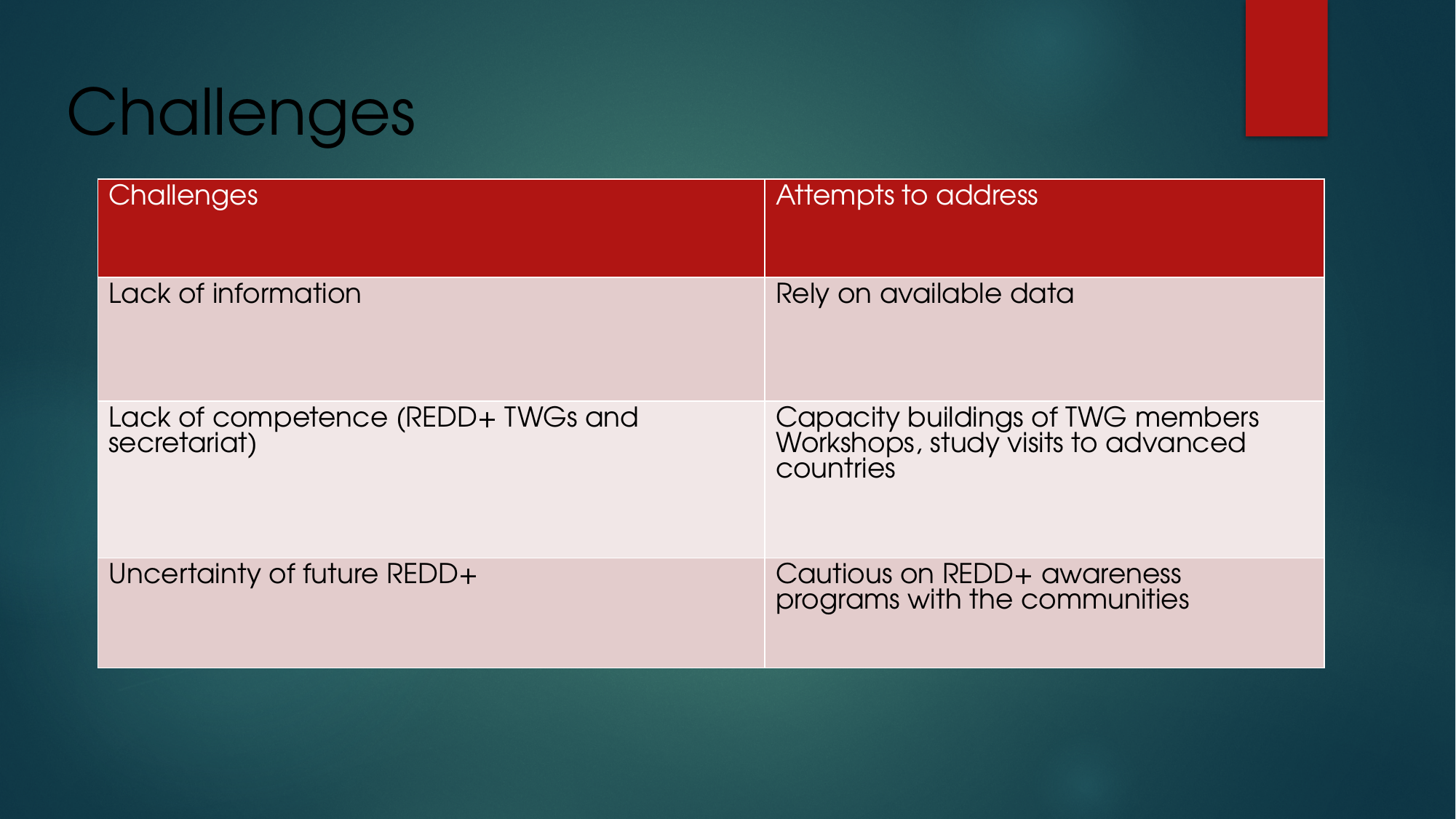

# Challenges
| Challenges | Attempts to address |
| --- | --- |
| Lack of information | Rely on available data |
| Lack of competence (REDD+ TWGs and secretariat) | Capacity buildings of TWG members Workshops, study visits to advanced countries |
| Uncertainty of future REDD+ | Cautious on REDD+ awareness programs with the communities |